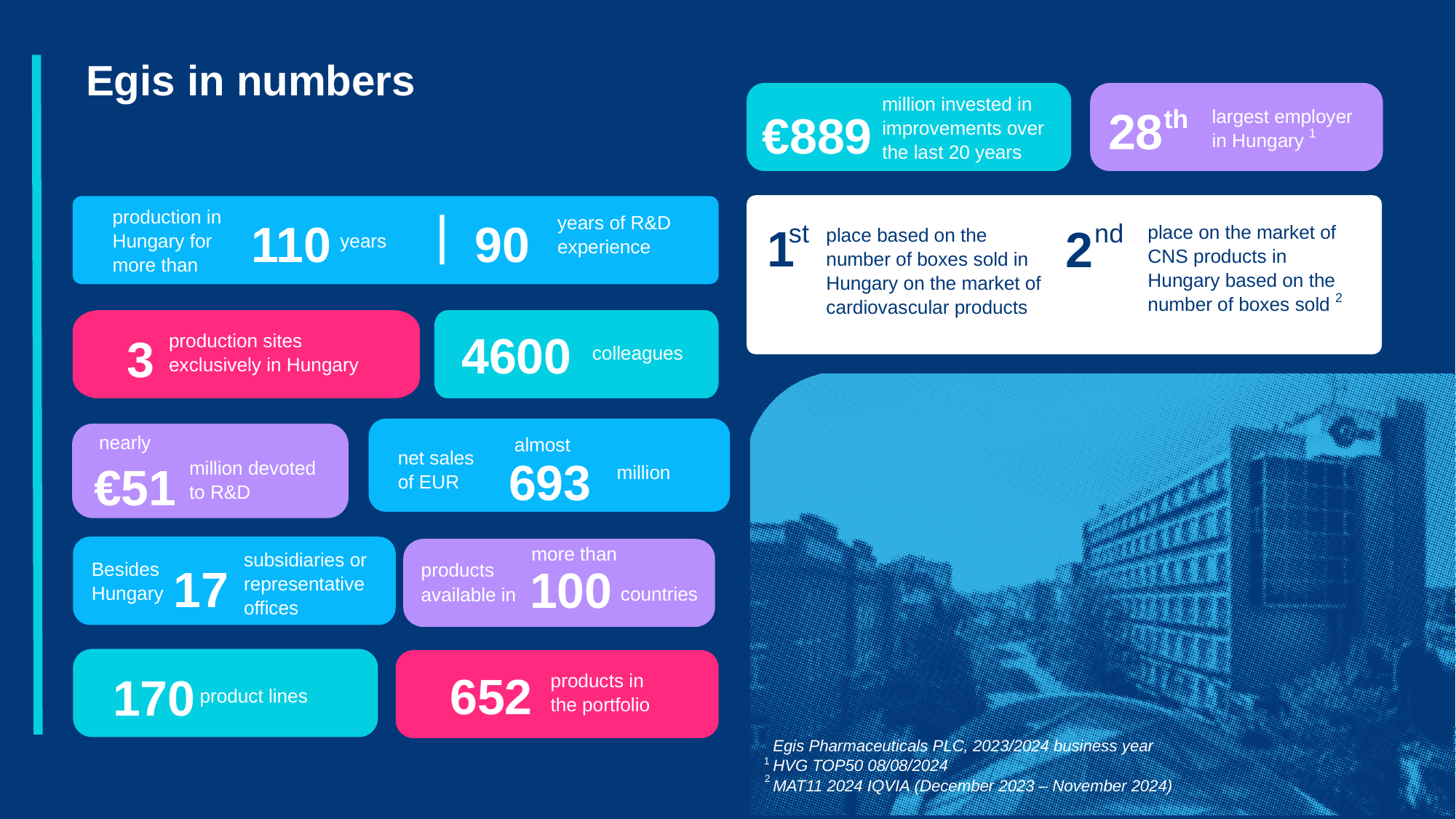

Egis in numbers

28
million invested in improvements over the last 20 years
€889
th
largest employer in Hungary
1

110
90
production in
Hungary for more than
1
2
years of R&D
experience

st
nd
place on the market of CNS products in Hungary based on the number of boxes sold
place based on the number of boxes sold in Hungary on the market of cardiovascular products
years
2

4600
3
production sites
exclusively in Hungary
colleagues

nearly
almost
693
net sales
of EUR
€51
million devoted
to R&D
million

more than
subsidiaries or representative offices
17
100
Besides Hungary
products
available in
countries

652
170
products in the portfolio
product lines
Egis Pharmaceuticals PLC, 2023/2024 business year
HVG TOP50 08/08/2024
MAT11 2024 IQVIA (December 2023 – November 2024)
1
2